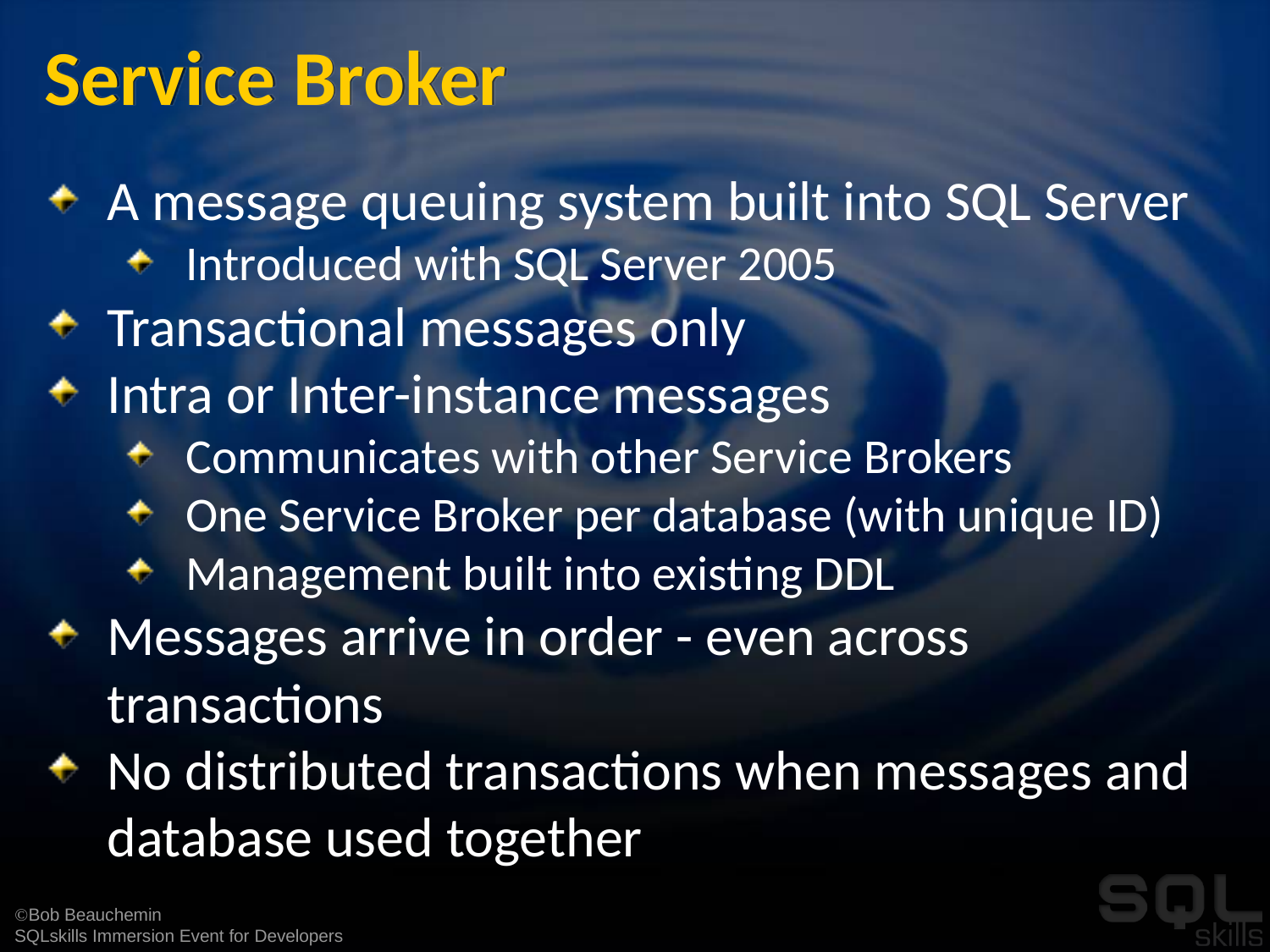

# Service Broker
A message queuing system built into SQL Server
Introduced with SQL Server 2005
Transactional messages only
Intra or Inter-instance messages
Communicates with other Service Brokers
One Service Broker per database (with unique ID)
Management built into existing DDL
Messages arrive in order - even across transactions
No distributed transactions when messages and database used together